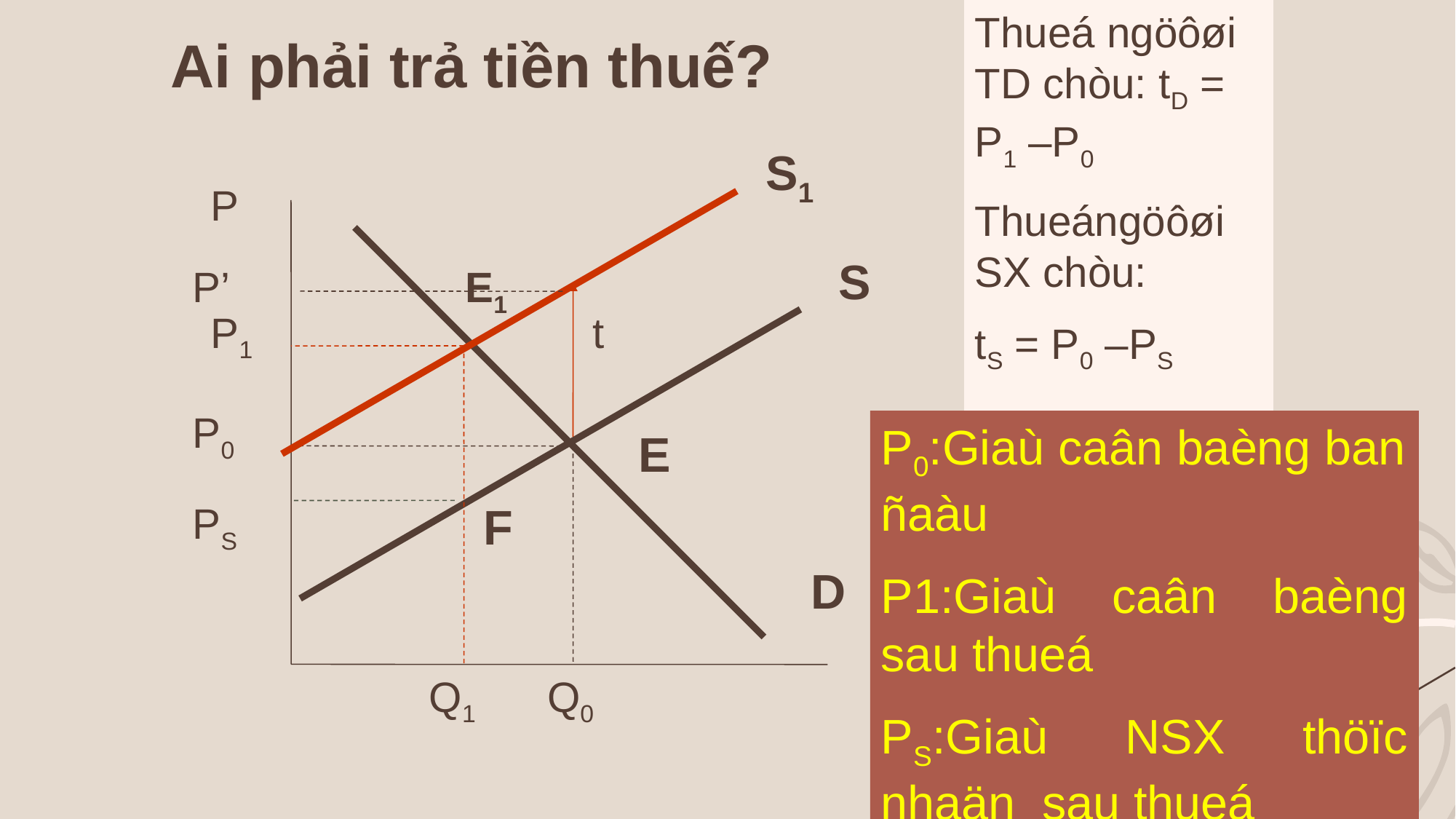

Thueá ngöôøi TD chòu: tD = P1 –P0
Thueángöôøi SX chòu:
tS = P0 –PS
     = t -tD
Ai phải trả tiền thuế?
S1

P

S
P’
E1

P1
t

P0
P0:Giaù caân baèng ban ñaàu
P1:Giaù caân baèng sau thueá
PS:Giaù NSX thöïc nhaän  sau thueá
E

F
PS

D
Q

Q1
Q0

162